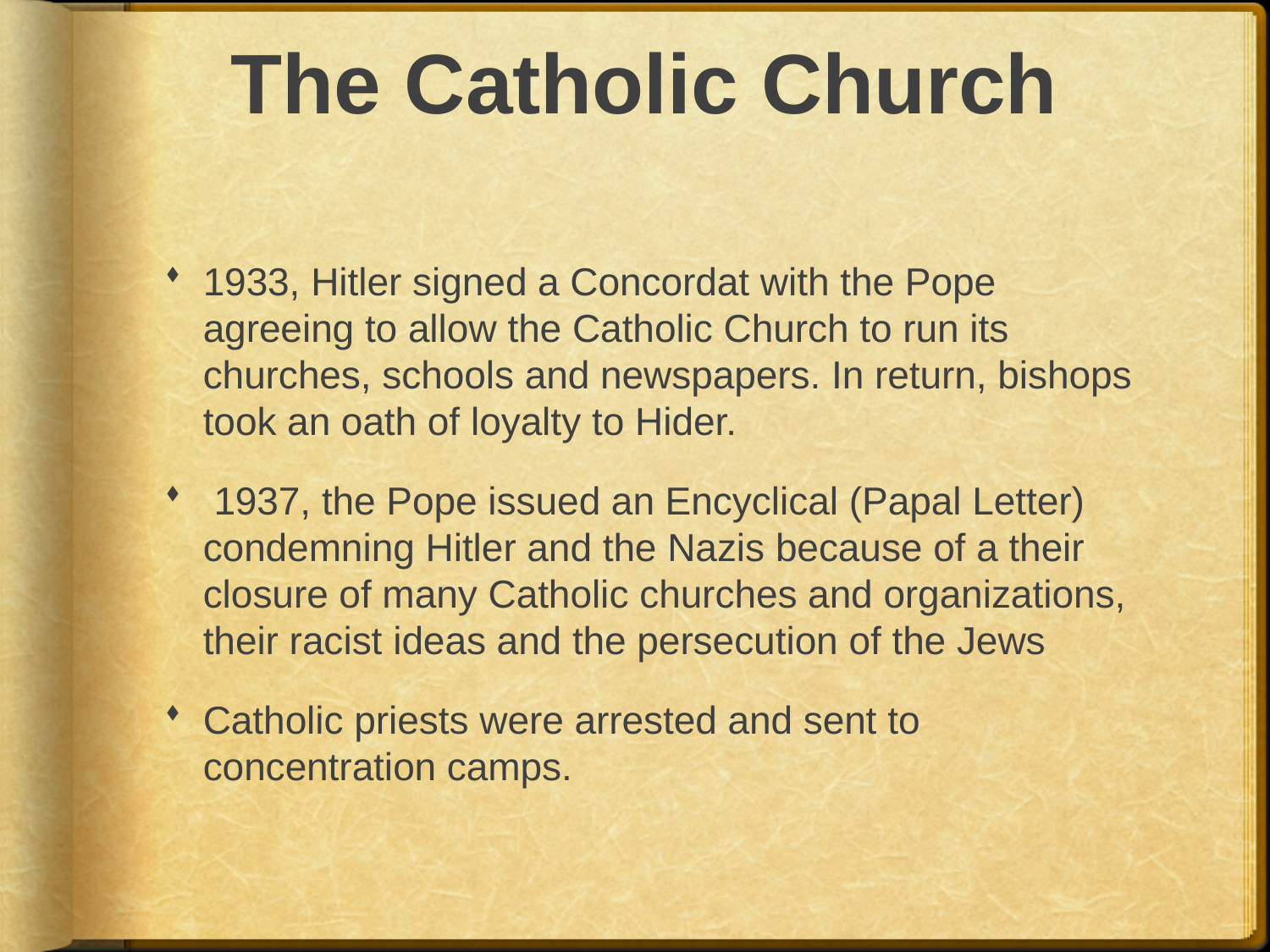

# The Catholic Church
1933, Hitler signed a Concordat with the Pope  agreeing to allow the Catholic Church to run its churches, schools and newspapers. In return, bishops took an oath of loyalty to Hider.
 1937, the Pope issued an Encyclical (Papal Letter) condemning Hitler and the Nazis because of a their closure of many Catholic churches and organizations, their racist ideas and the persecution of the Jews
Catholic priests were arrested and sent to concentration camps.